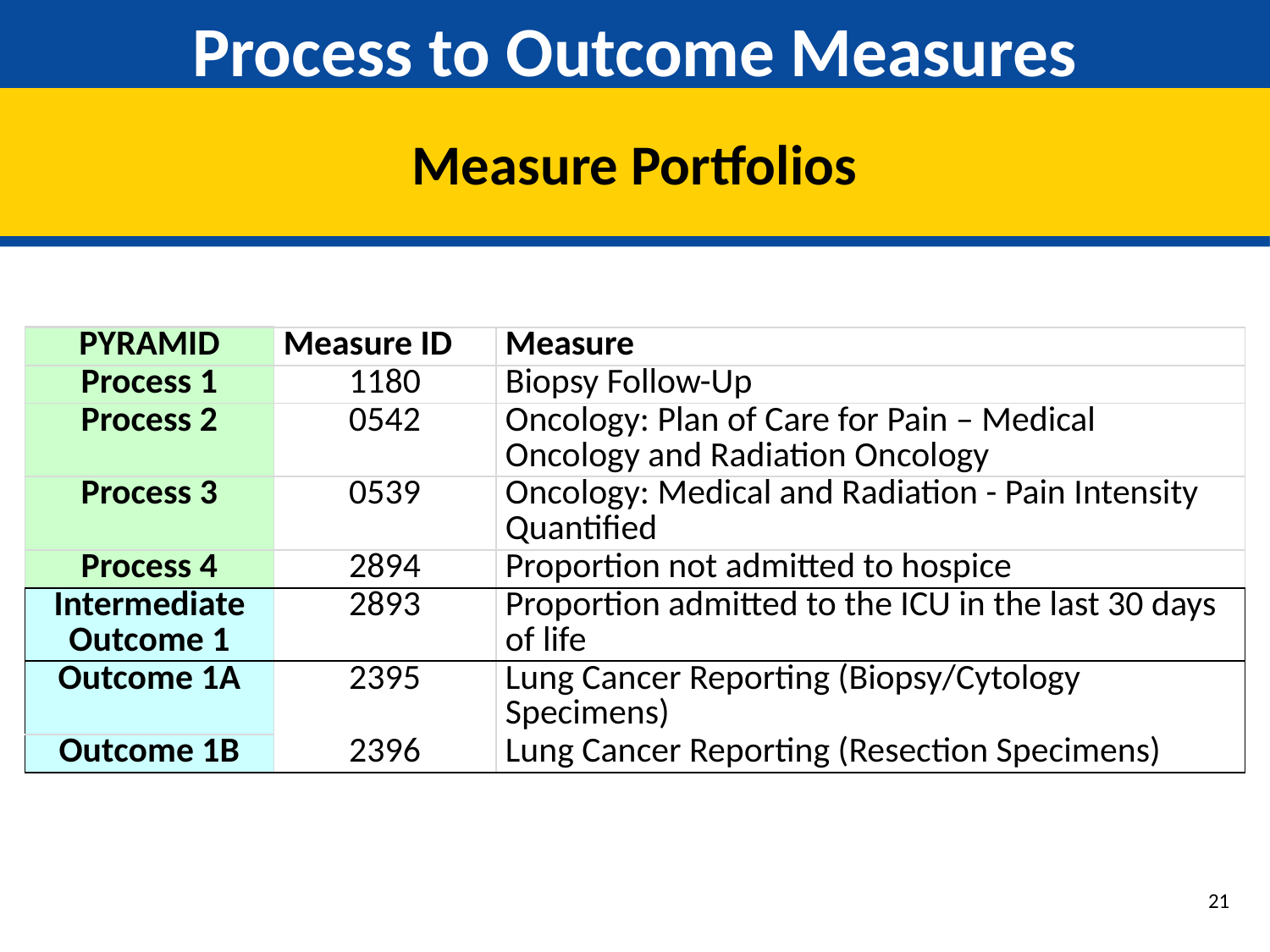

# Process to Outcome Measures
Measure Portfolios
| PYRAMID | Measure ID | Measure |
| --- | --- | --- |
| Process 1 | 1180 | Biopsy Follow-Up |
| Process 2 | 0542 | Oncology: Plan of Care for Pain – Medical Oncology and Radiation Oncology |
| Process 3 | 0539 | Oncology: Medical and Radiation - Pain Intensity Quantified |
| Process 4 | 2894 | Proportion not admitted to hospice |
| Intermediate Outcome 1 | 2893 | Proportion admitted to the ICU in the last 30 days of life |
| Outcome 1A | 2395 | Lung Cancer Reporting (Biopsy/Cytology Specimens) |
| Outcome 1B | 2396 | Lung Cancer Reporting (Resection Specimens) |